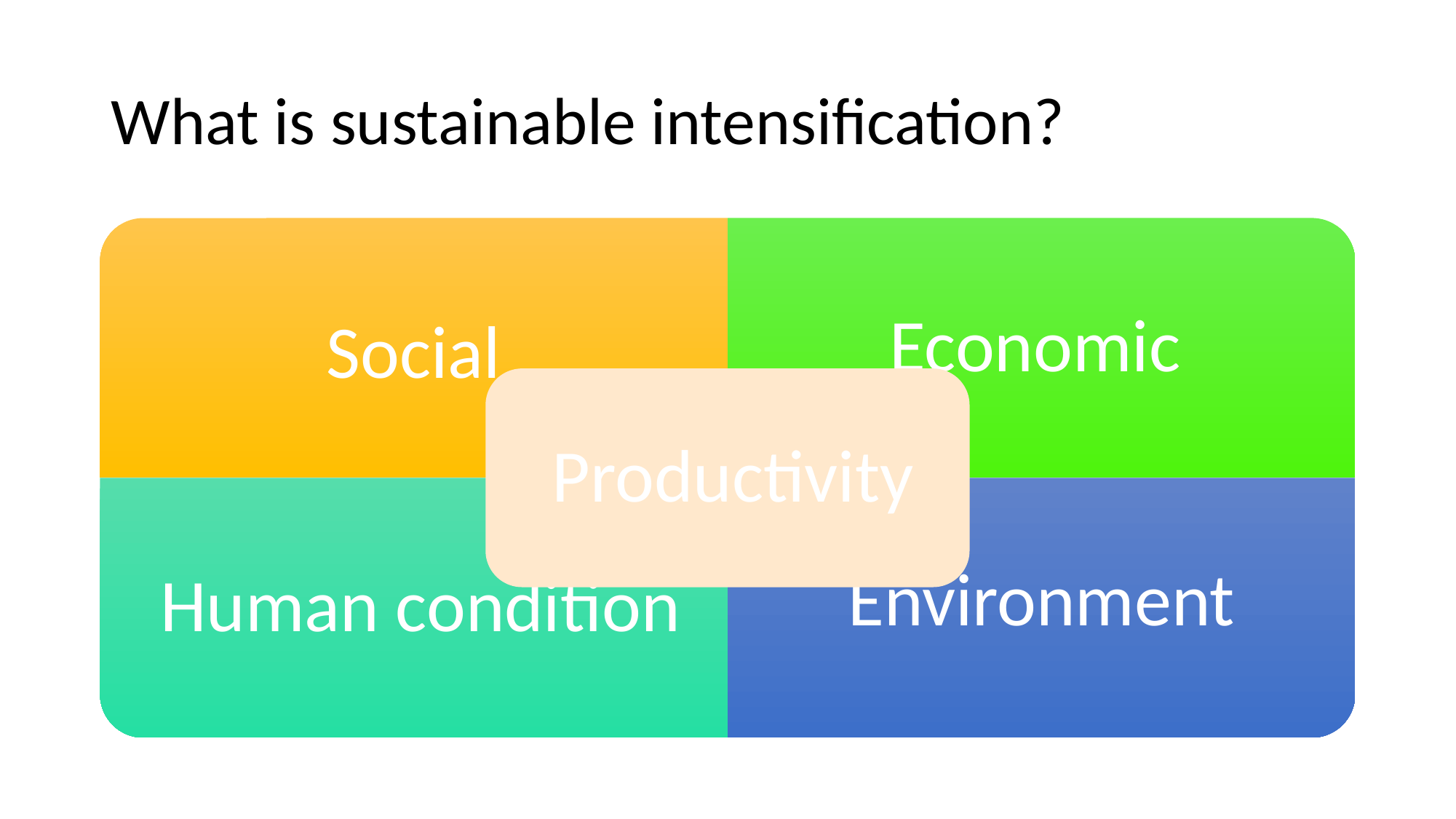

# What is sustainable intensification?
Social
Economic
Human condition
Environment
Productivity